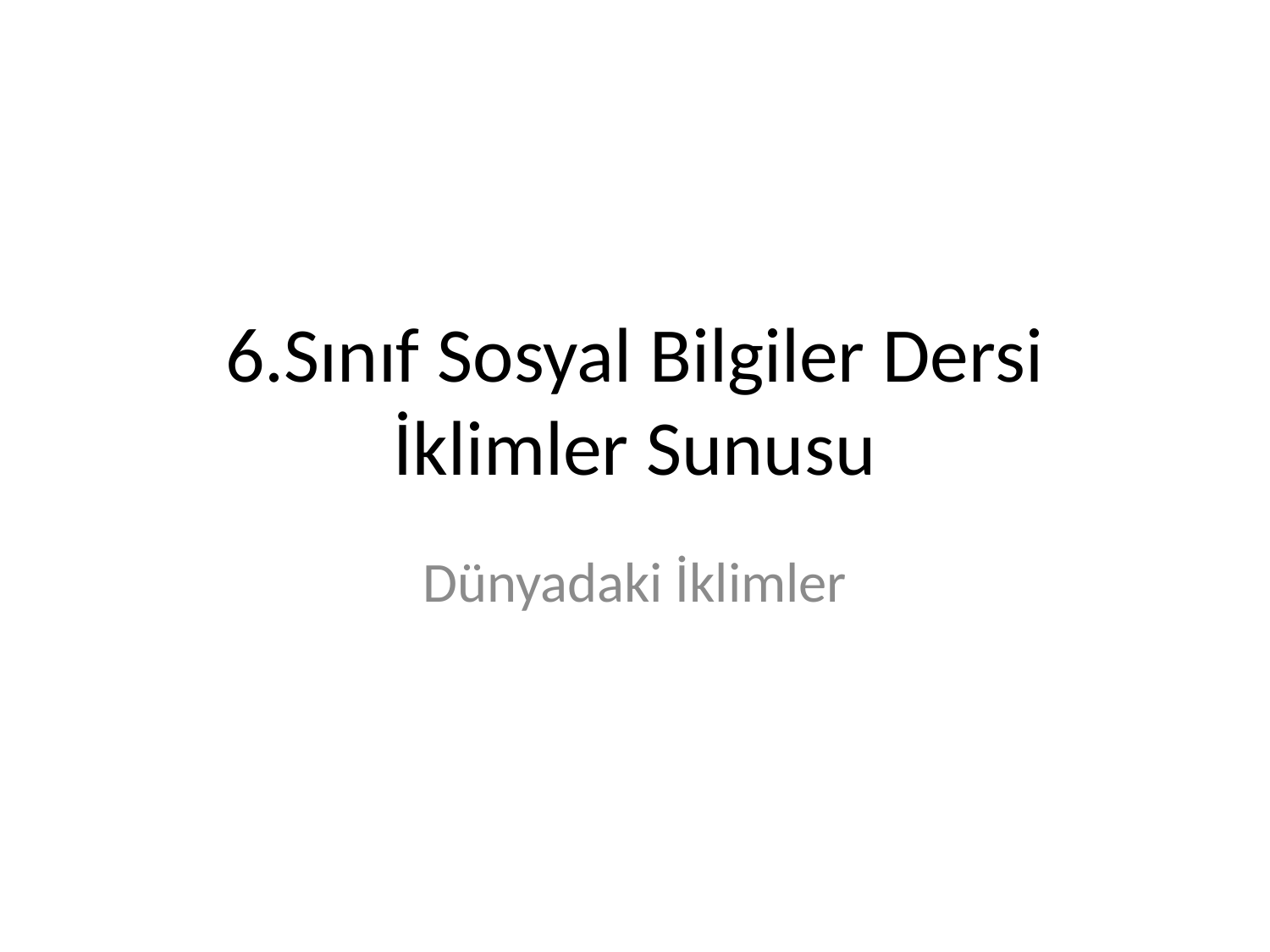

# 6.Sınıf Sosyal Bilgiler Dersi İklimler Sunusu
Dünyadaki İklimler